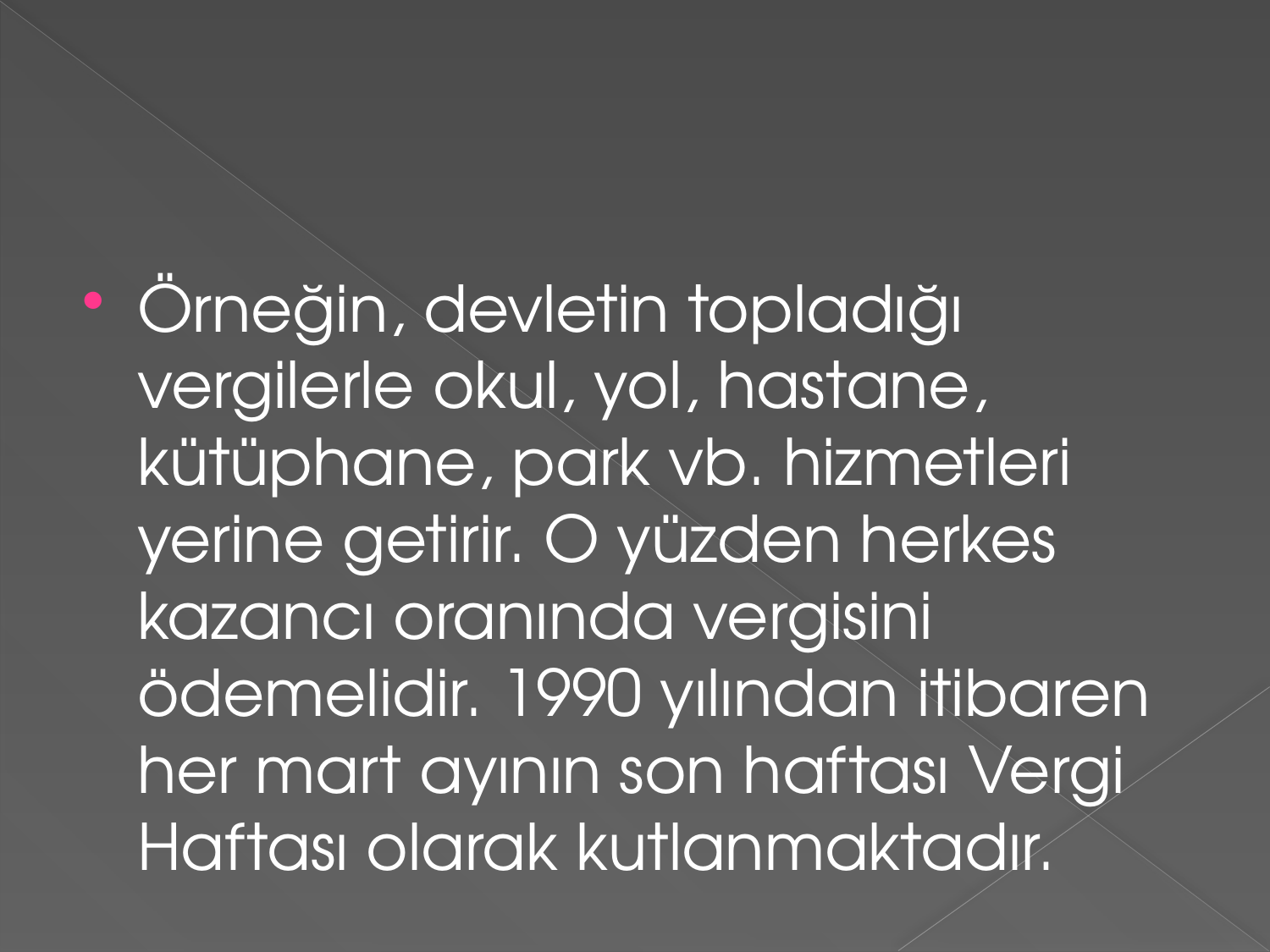

#
Örneğin, devletin topladığı vergilerle okul, yol, hastane, kütüphane, park vb. hizmetleri yerine getirir. O yüzden herkes kazancı oranında vergisini ödemelidir. 1990 yılından itibaren her mart ayının son haftası Vergi Haftası olarak kutlanmaktadır.